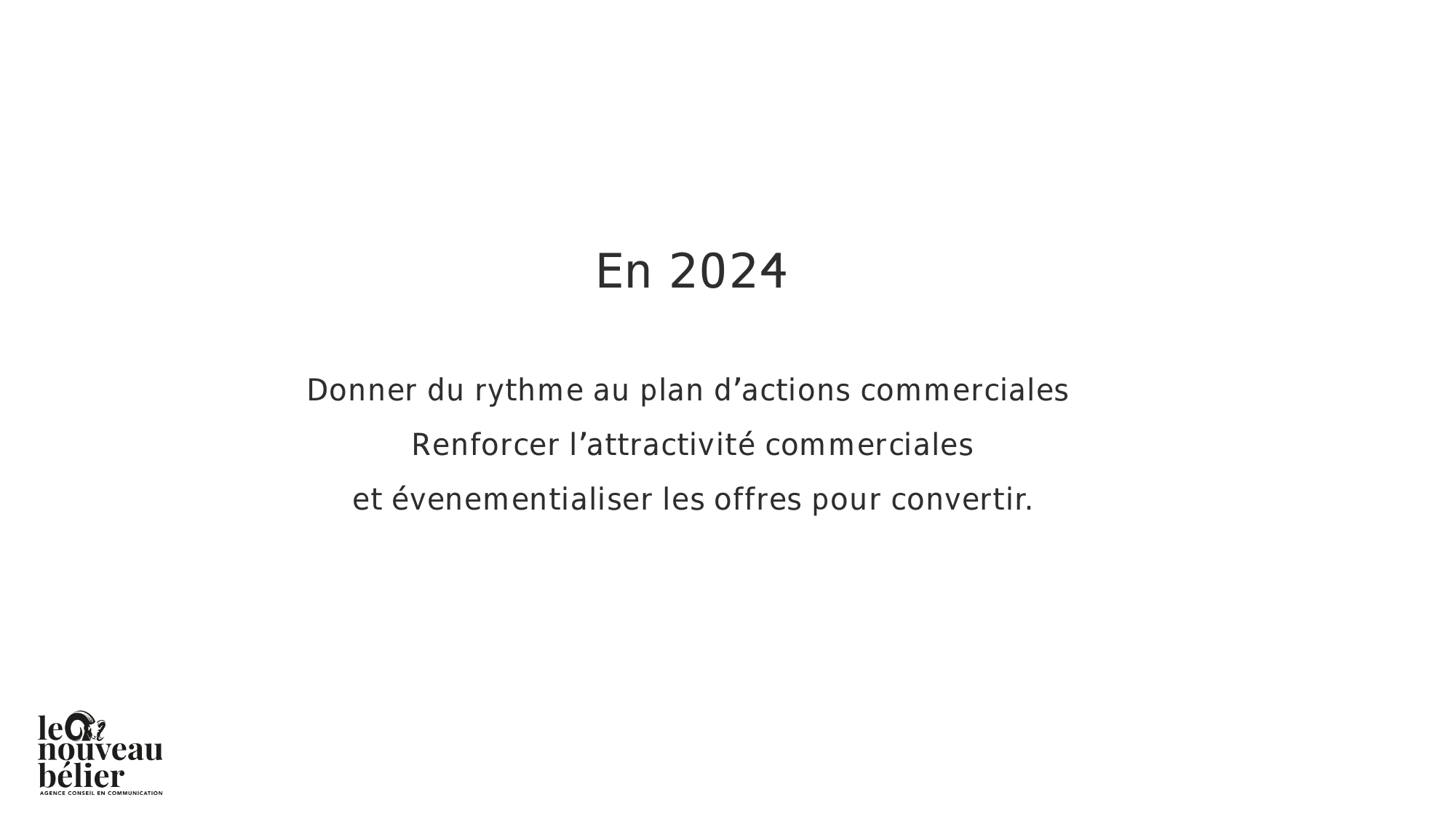

# En 2024 Donner du rythme au plan d’actions commerciales Renforcer l’attractivité commerciales et évenementialiser les offres pour convertir.